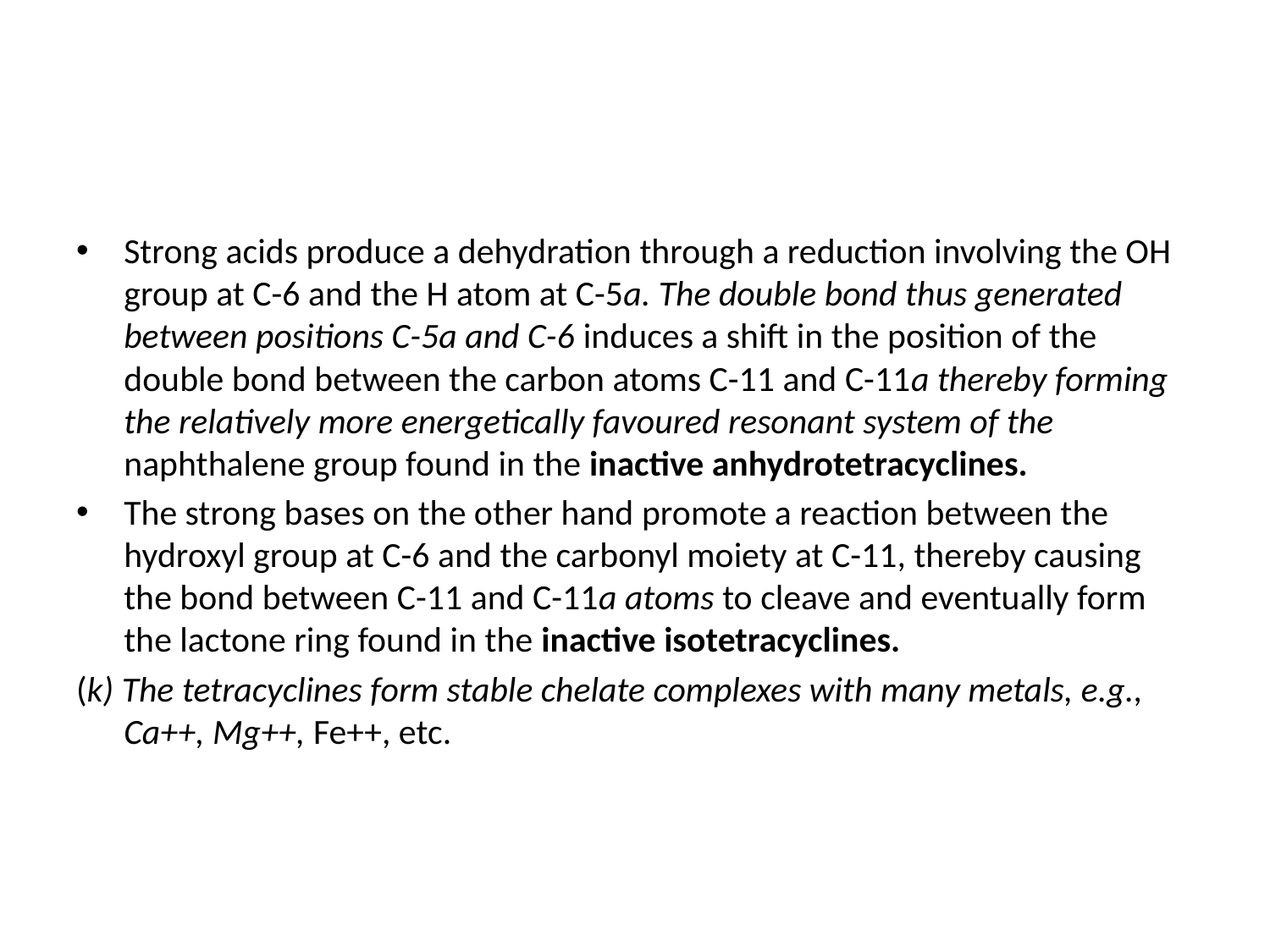

#
Strong acids produce a dehydration through a reduction involving the OH group at C-6 and the H atom at C-5a. The double bond thus generated between positions C-5a and C-6 induces a shift in the position of the double bond between the carbon atoms C-11 and C-11a thereby forming the relatively more energetically favoured resonant system of the naphthalene group found in the inactive anhydrotetracyclines.
The strong bases on the other hand promote a reaction between the hydroxyl group at C-6 and the carbonyl moiety at C-11, thereby causing the bond between C-11 and C-11a atoms to cleave and eventually form the lactone ring found in the inactive isotetracyclines.
(k) The tetracyclines form stable chelate complexes with many metals, e.g., Ca++, Mg++, Fe++, etc.